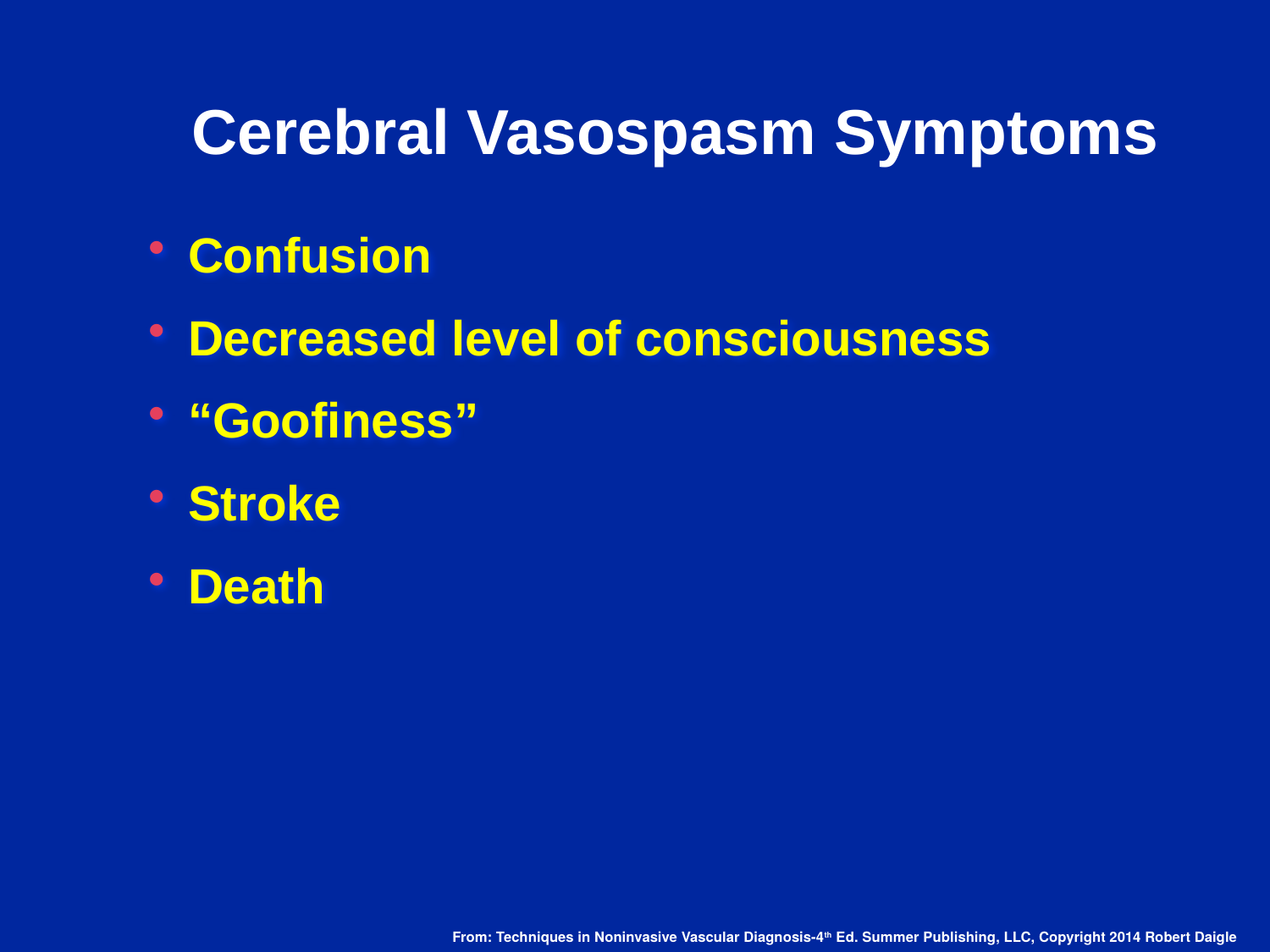

# Cerebral Vasospasm Symptoms
Confusion
Decreased level of consciousness
“Goofiness”
Stroke
Death